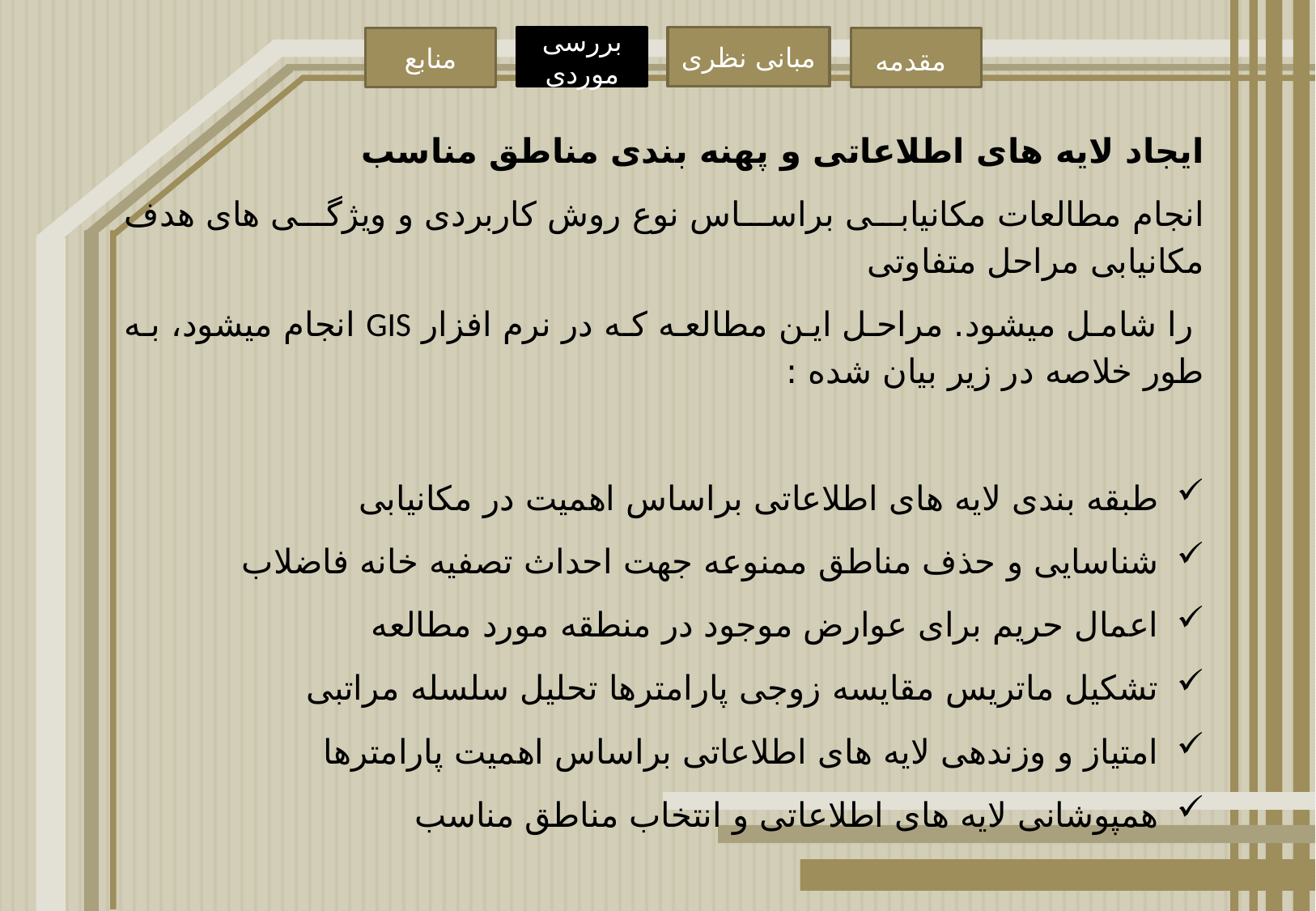

بررسی موردی
مبانی نظری
منابع
مقدمه

ایجاد لایه های اطلاعاتی و پهنه بندی مناطق مناسب
انجام مطالعات مکانیابی براساس نوع روش کاربردی و ویژگی های هدف مکانیابی مراحل متفاوتی
 را شامل میشود. مراحل این مطالعه که در نرم افزار GIS انجام میشود، به طور خلاصه در زیر بیان شده :

طبقه بندی لایه های اطلاعاتی براساس اهمیت در مکانیابی
شناسایی و حذف مناطق ممنوعه جهت احداث تصفیه خانه فاضلاب
اعمال حریم برای عوارض موجود در منطقه مورد مطالعه
تشکیل ماتریس مقایسه زوجی پارامترها تحلیل سلسله مراتبی
امتیاز و وزندهی لایه های اطلاعاتی براساس اهمیت پارامترها
همپوشانی لایه های اطلاعاتی و انتخاب مناطق مناسب